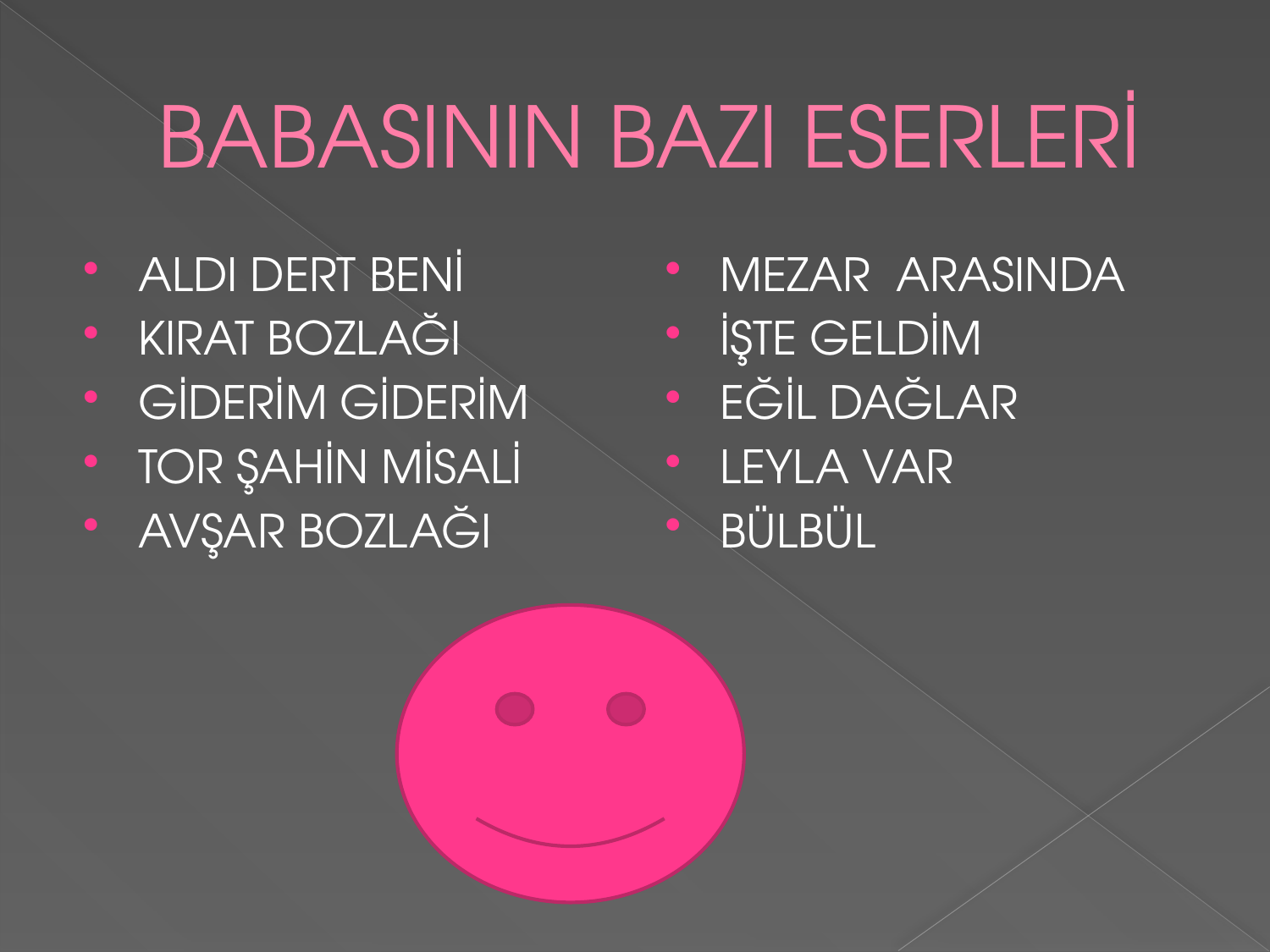

# BABASININ BAZI ESERLERİ
ALDI DERT BENİ
KIRAT BOZLAĞI
GİDERİM GİDERİM
TOR ŞAHİN MİSALİ
AVŞAR BOZLAĞI
MEZAR  ARASINDA
İŞTE GELDİM
EĞİL DAĞLAR
LEYLA VAR
BÜLBÜL